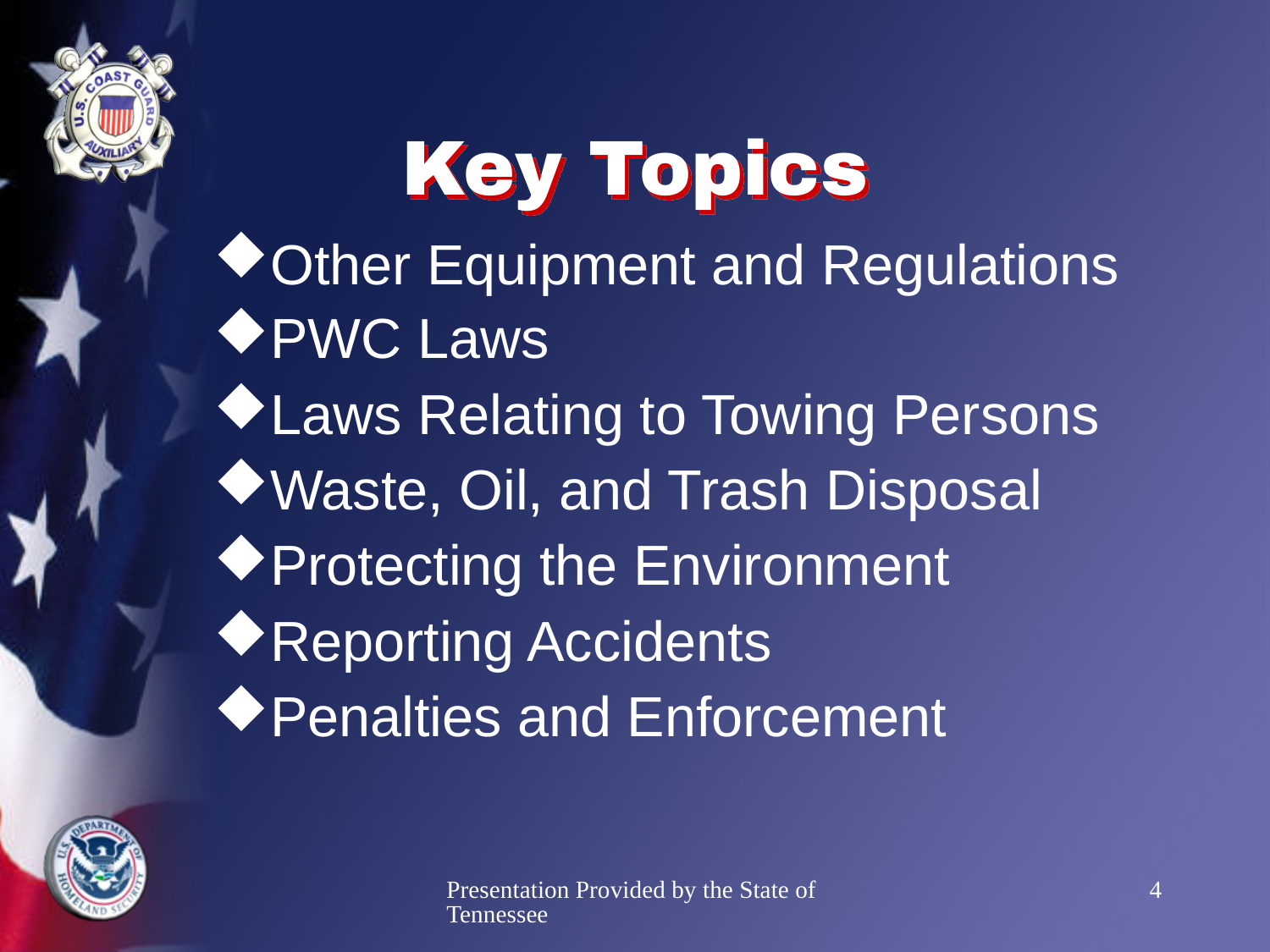

# Key Topics
Other Equipment and Regulations
PWC Laws
Laws Relating to Towing Persons
Waste, Oil, and Trash Disposal
Protecting the Environment
Reporting Accidents
Penalties and Enforcement
Presentation Provided by the State of Tennessee
4